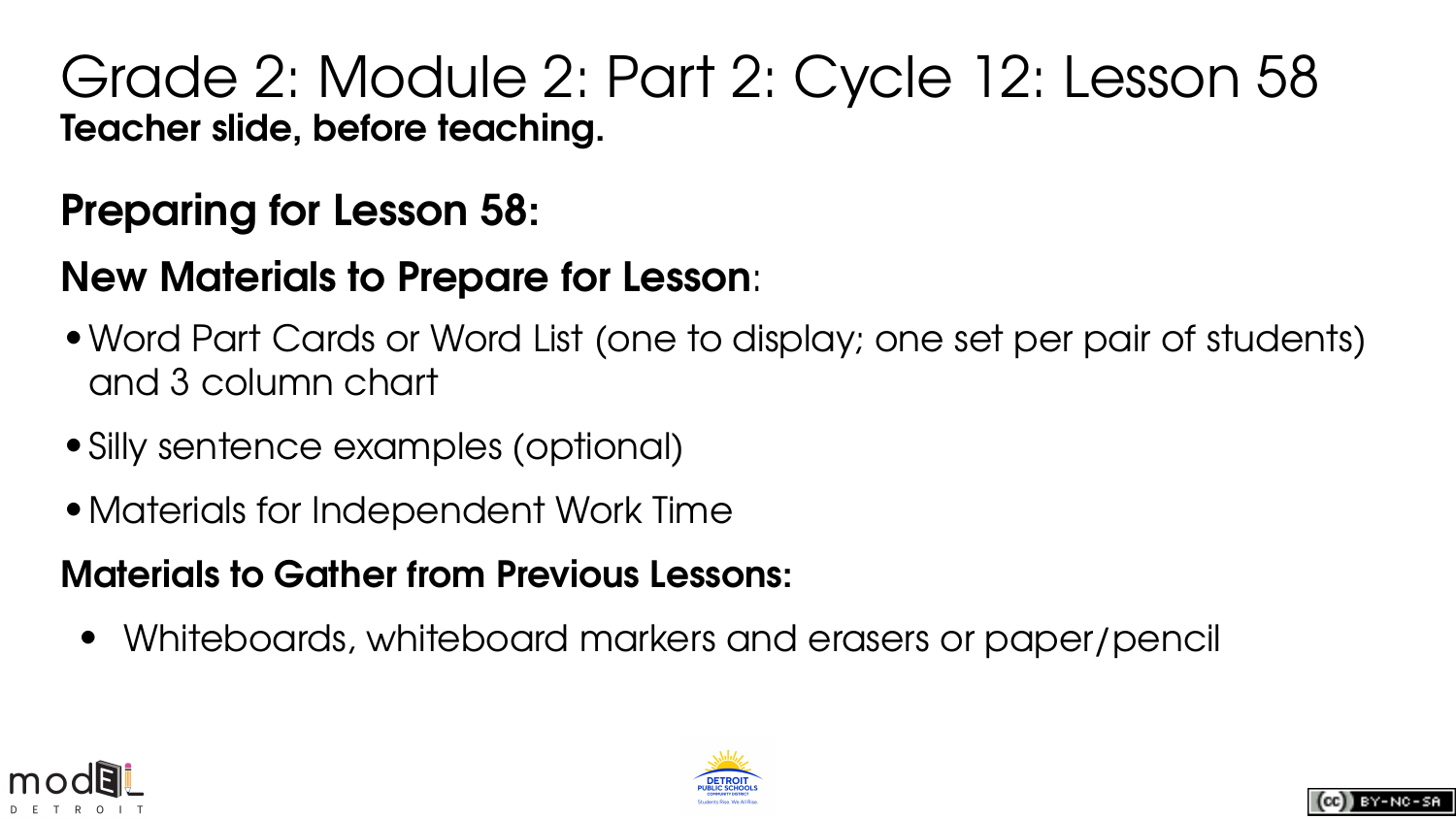

# Grade 2: Module 2: Part 2: Cycle 12: Lesson 58
Teacher slide, before teaching.
Preparing for Lesson 58:
New Materials to Prepare for Lesson:
Word Part Cards or Word List (one to display; one set per pair of students) and 3 column chart
Silly sentence examples (optional)
Materials for Independent Work Time
Materials to Gather from Previous Lessons:
Whiteboards, whiteboard markers and erasers or paper/pencil